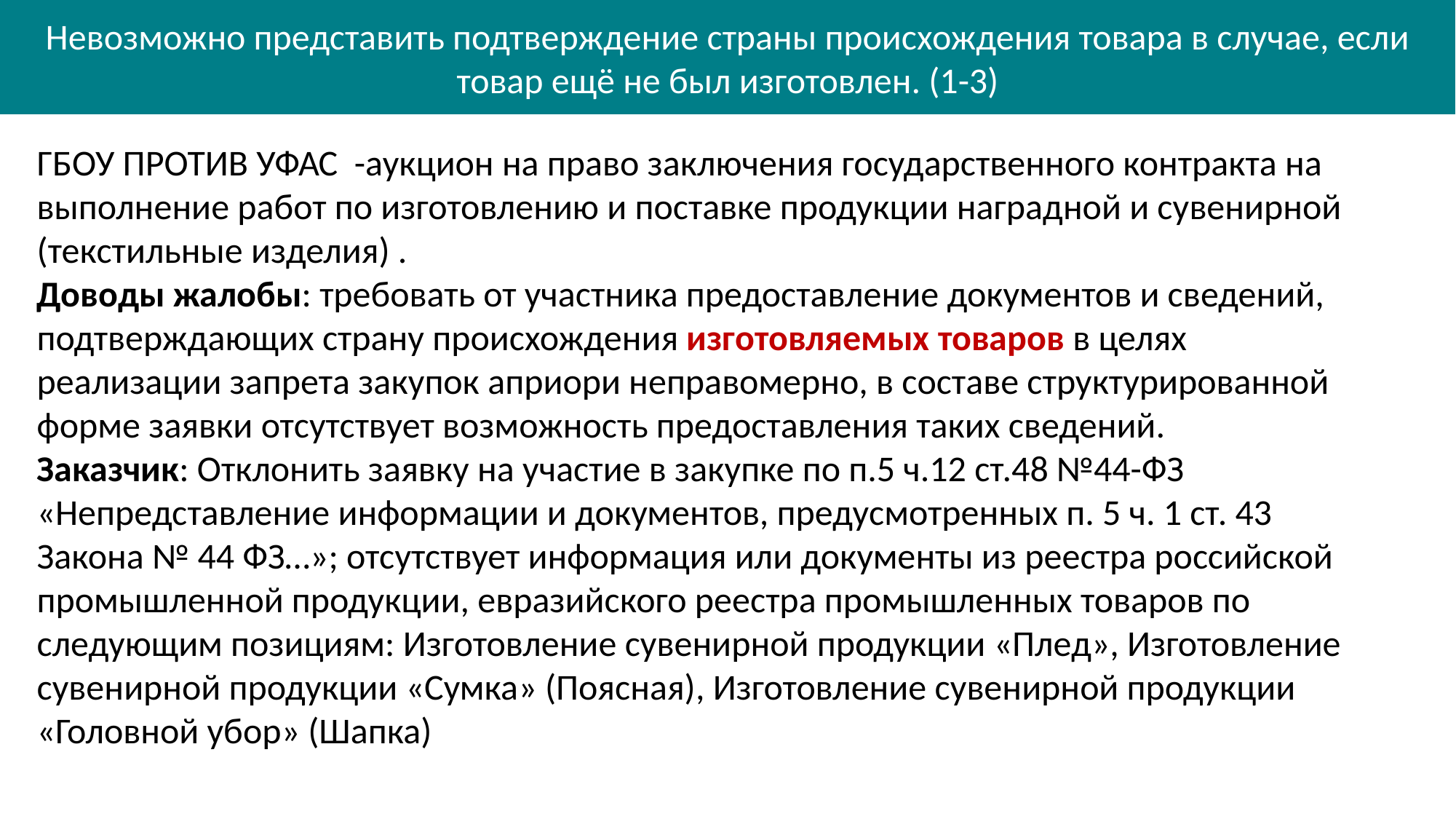

Невозможно представить подтверждение страны происхождения товара в случае, если товар ещё не был изготовлен. (1-3)

ГБОУ ПРОТИВ УФАС  -аукцион на право заключения государственного контракта на
выполнение работ по изготовлению и поставке продукции наградной и сувенирной
(текстильные изделия) .
Доводы жалобы: требовать от участника предоставление документов и сведений,
подтверждающих страну происхождения изготовляемых товаров в целях реализации запрета закупок априори неправомерно, в составе структурированной форме заявки отсутствует возможность предоставления таких сведений.
Заказчик: Отклонить заявку на участие в закупке по п.5 ч.12 ст.48 №44-ФЗ «Непредставление информации и документов, предусмотренных п. 5 ч. 1 ст. 43 Закона № 44 ФЗ…»; отсутствует информация или документы из реестра российской
промышленной продукции, евразийского реестра промышленных товаров по
следующим позициям: Изготовление сувенирной продукции «Плед», Изготовление
сувенирной продукции «Сумка» (Поясная), Изготовление сувенирной продукции
«Головной убор» (Шапка)